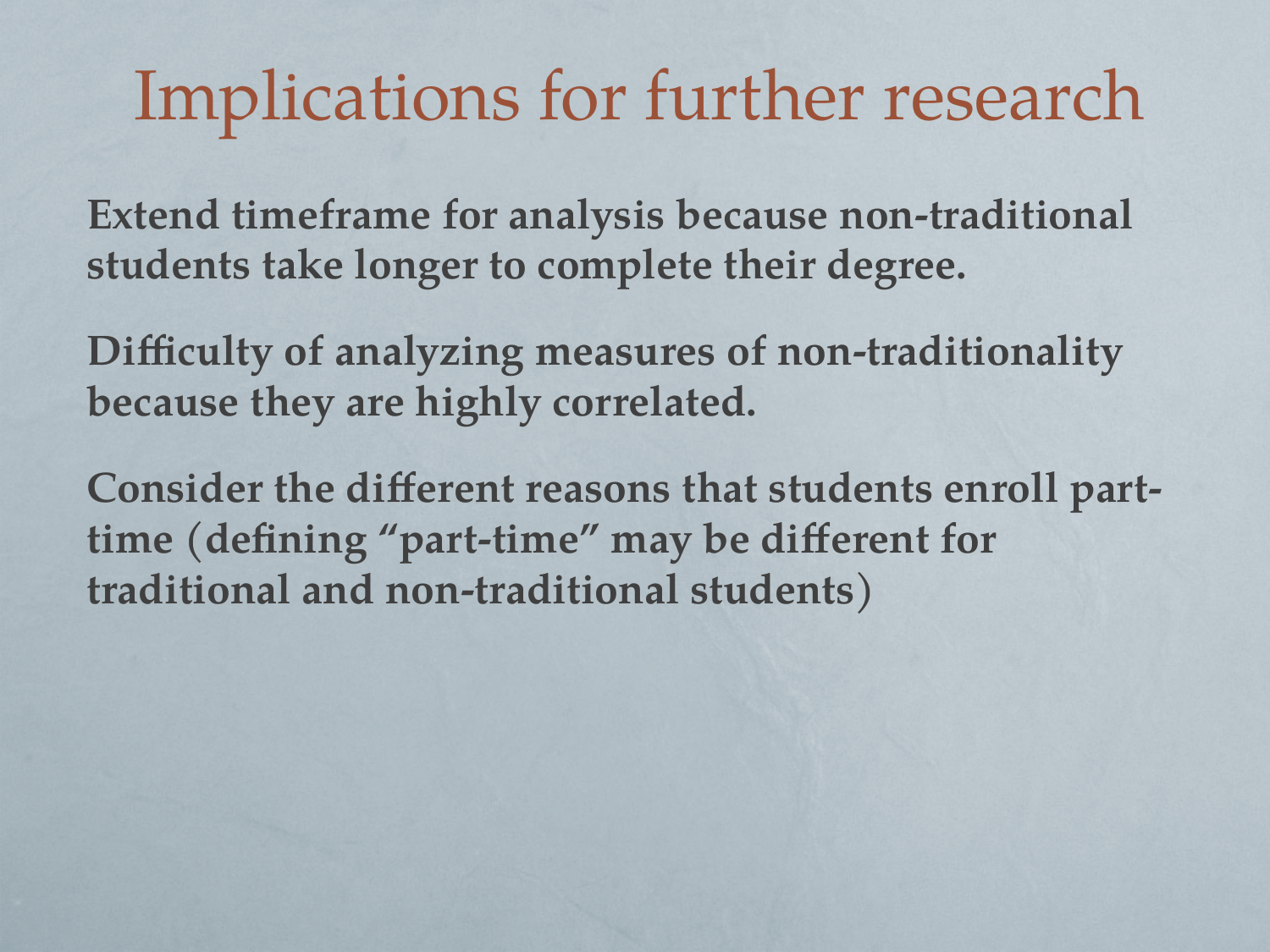

# Implications for further research
Extend timeframe for analysis because non-traditional students take longer to complete their degree.
Difficulty of analyzing measures of non-traditionality because they are highly correlated.
Consider the different reasons that students enroll part-time (defining “part-time” may be different for traditional and non-traditional students)